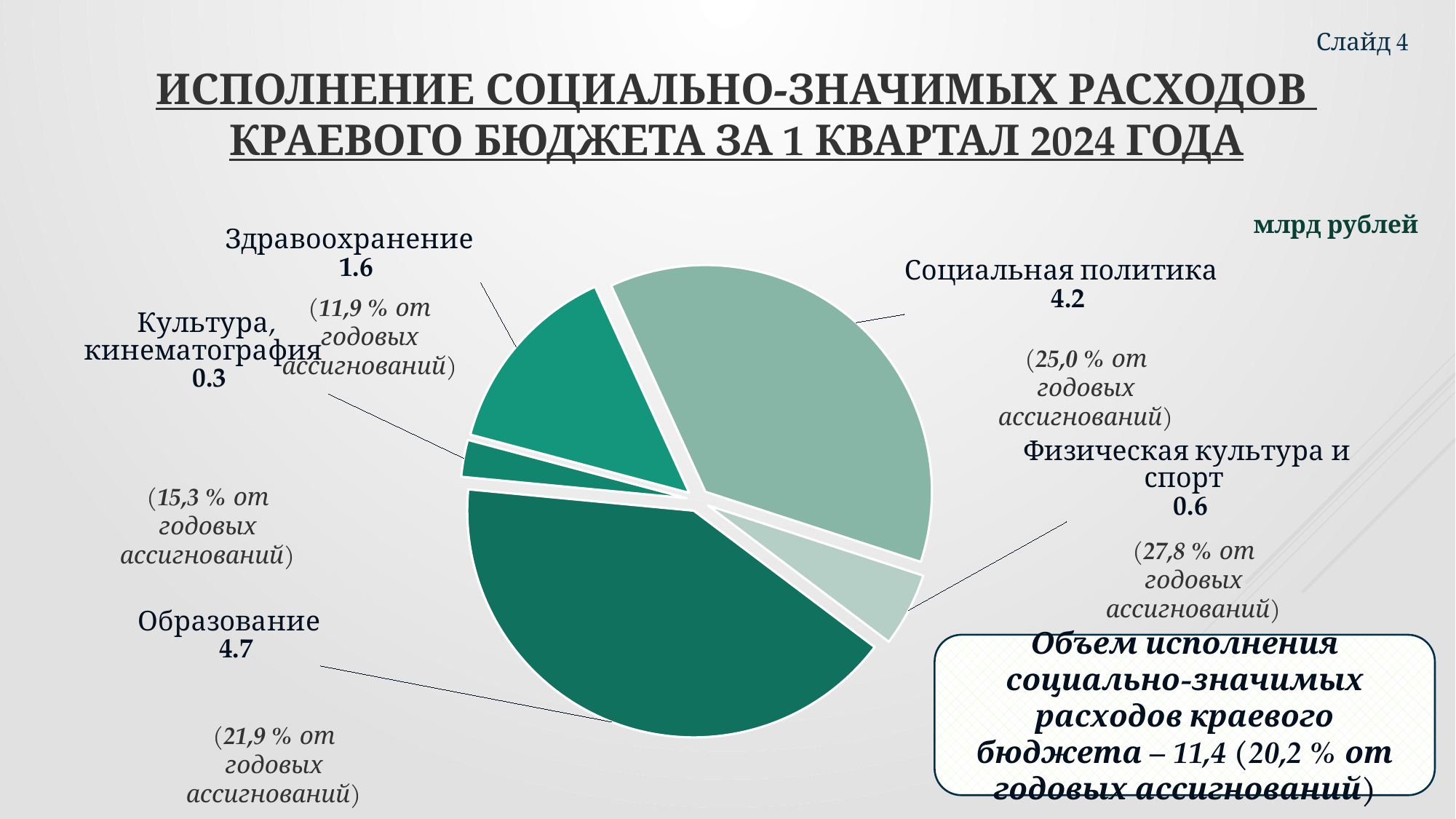

Слайд 4
# Исполнение социально-значимых расходов краевого бюджета за 1 квартал 2024 года

### Chart

| Category | Столбец1 |
|---|---|
| Образование | 4.7 |
| Культура, кинематография | 0.3 |
| Здравоохранение | 1.6 |
| Социальная политика | 4.2 |
| Физическая культура и спорт | 0.6 |
млрд рублей
(11,9 % от годовых ассигнований)
(25,0 % от годовых ассигнований)
(15,3 % от годовых ассигнований)
(27,8 % от годовых ассигнований)
Объем исполнения социально-значимых расходов краевого бюджета – 11,4 (20,2 % от годовых ассигнований)
(21,9 % от годовых ассигнований)